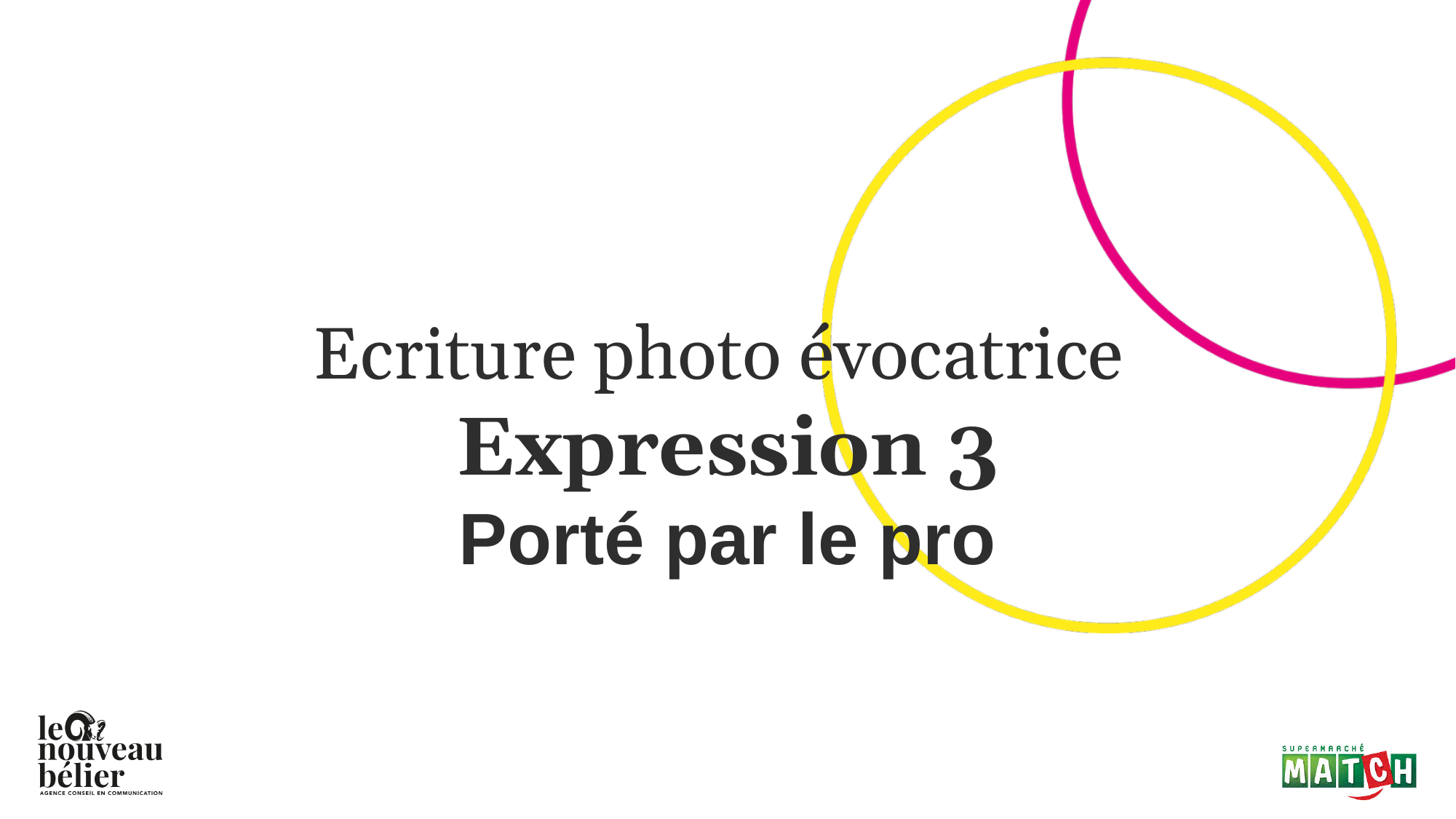

# Ecriture photo évocatrice Expression 3 Porté par le pro